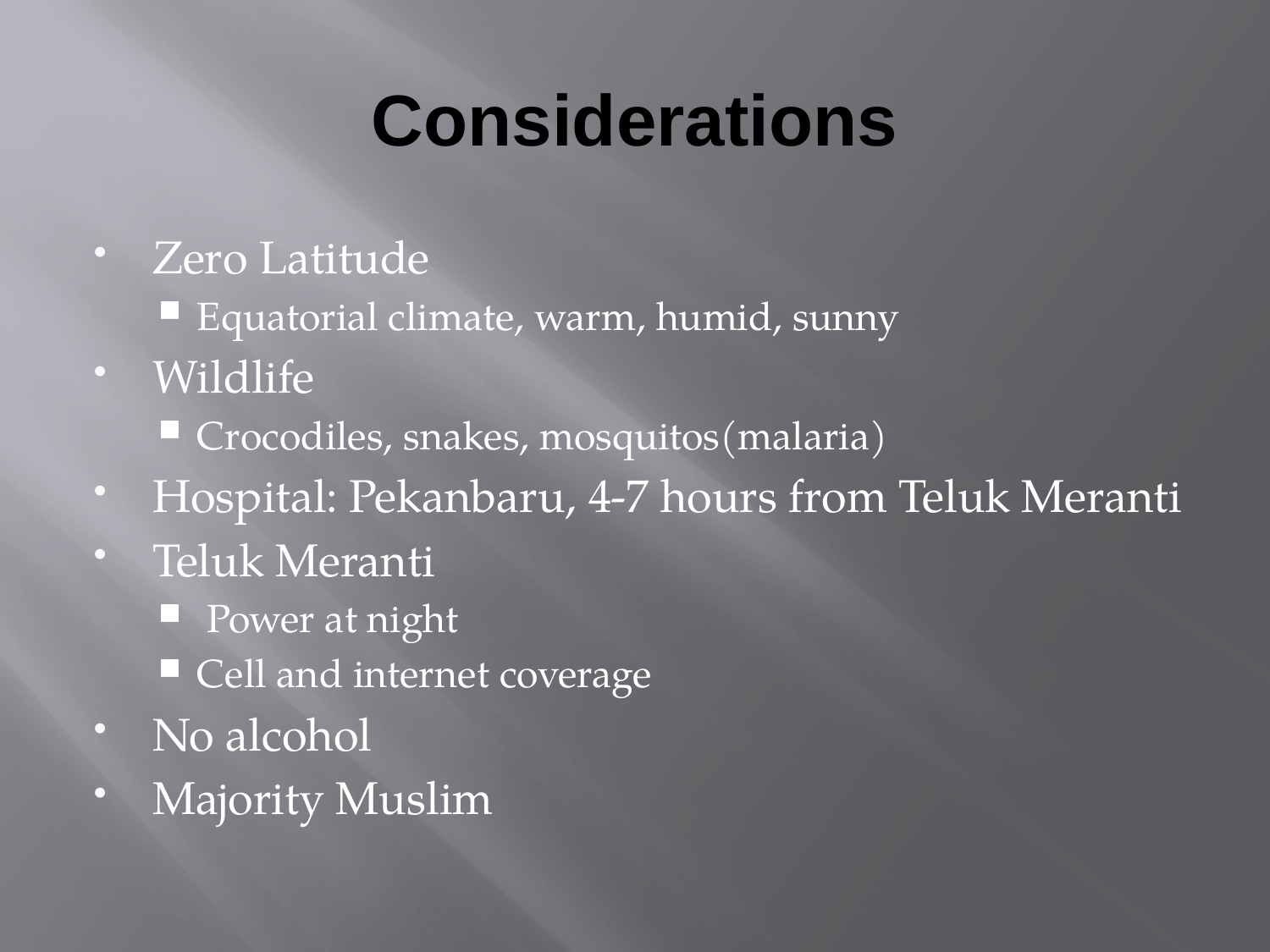

# Considerations
Zero Latitude
Equatorial climate, warm, humid, sunny
Wildlife
Crocodiles, snakes, mosquitos(malaria)
Hospital: Pekanbaru, 4-7 hours from Teluk Meranti
Teluk Meranti
 Power at night
Cell and internet coverage
No alcohol
Majority Muslim